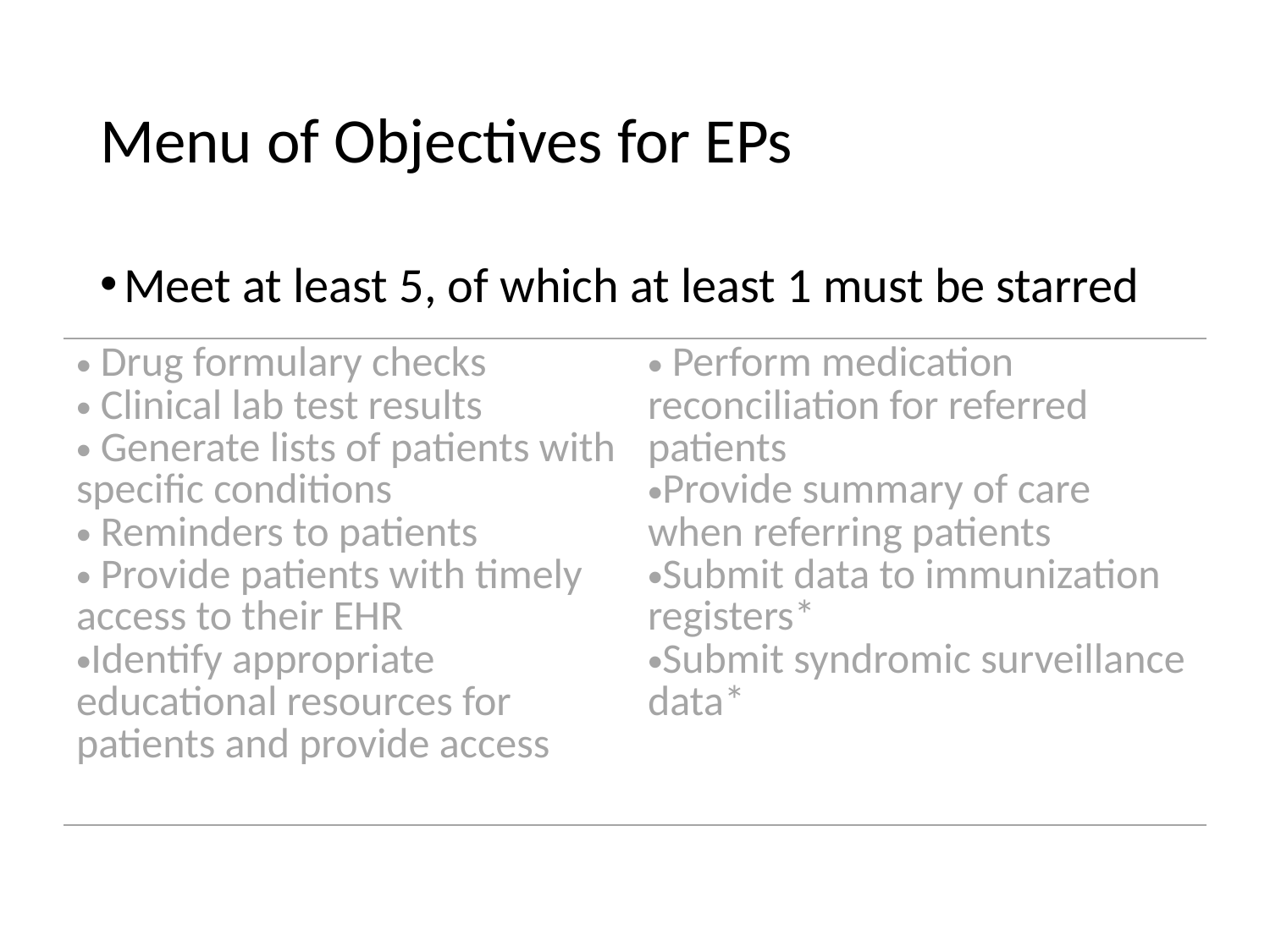

# Menu of Objectives for EPs
Meet at least 5, of which at least 1 must be starred
| Drug formulary checks Clinical lab test results Generate lists of patients with specific conditions Reminders to patients Provide patients with timely access to their EHR Identify appropriate educational resources for patients and provide access | Perform medication reconciliation for referred patients Provide summary of care when referring patients Submit data to immunization registers\* Submit syndromic surveillance data\* |
| --- | --- |